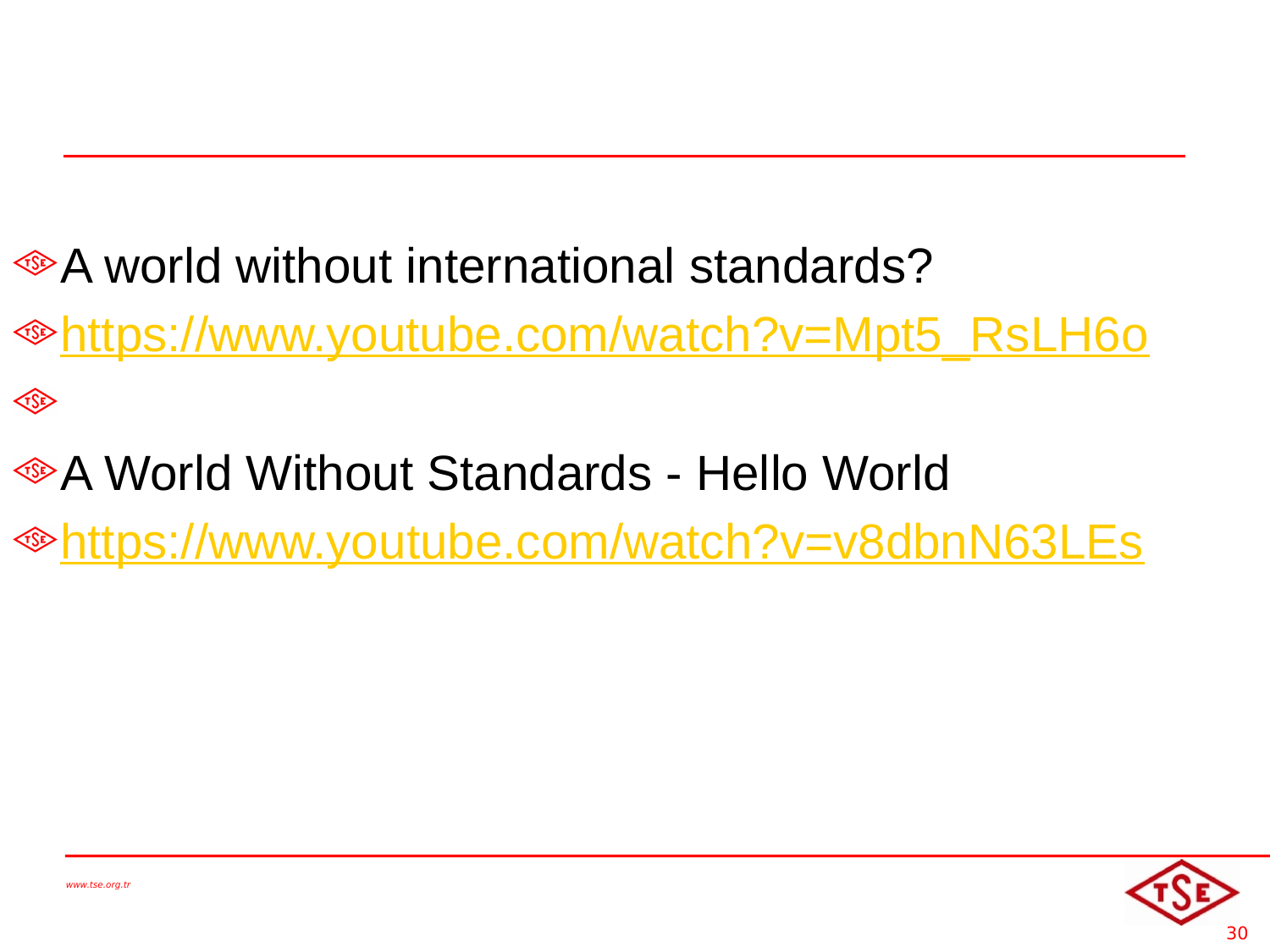

#
A world without international standards?
https://www.youtube.com/watch?v=Mpt5_RsLH6o

A World Without Standards - Hello World
https://www.youtube.com/watch?v=v8dbnN63LEs

www.tse.org.tr
30